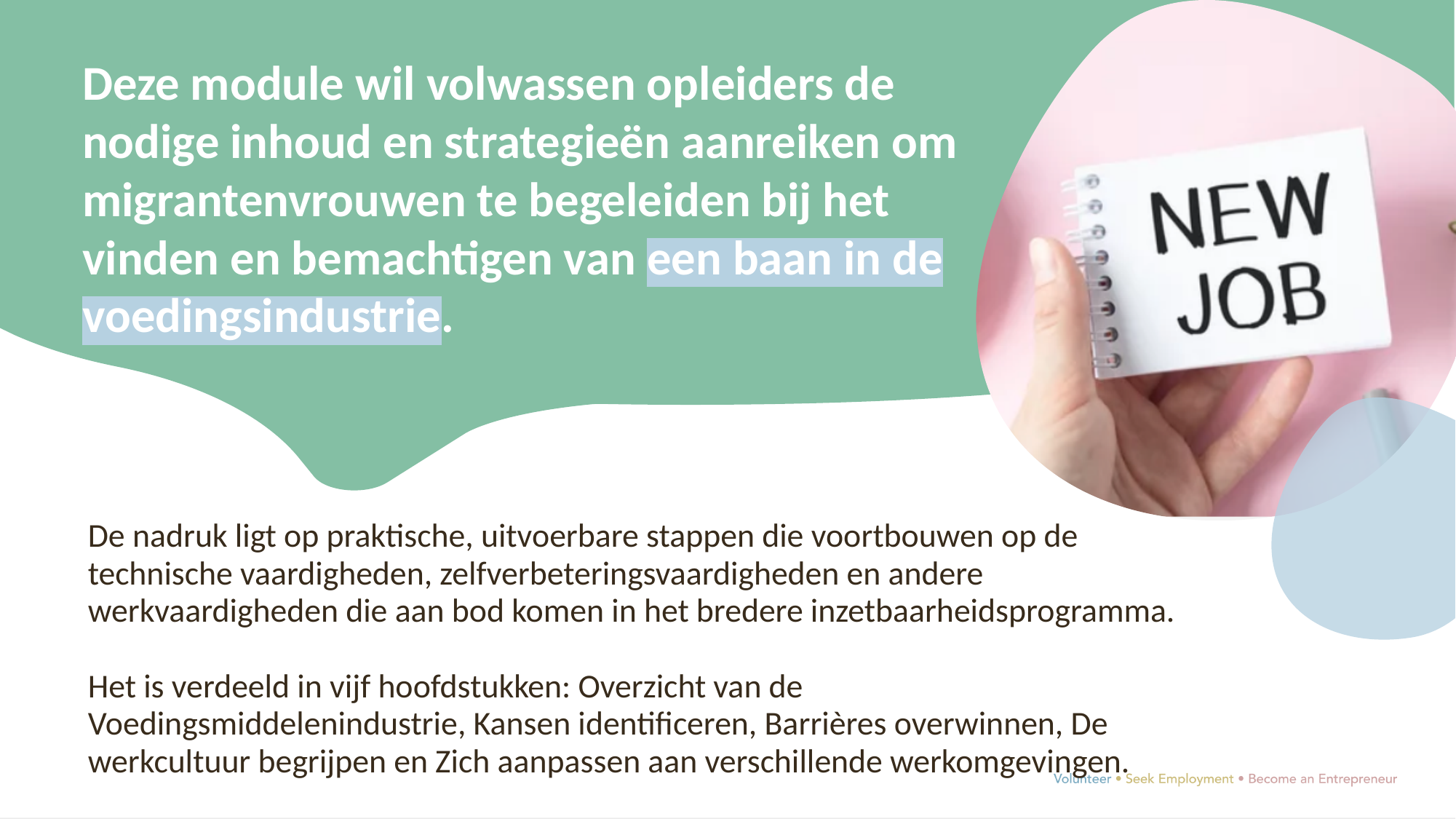

Deze module wil volwassen opleiders de nodige inhoud en strategieën aanreiken om migrantenvrouwen te begeleiden bij het vinden en bemachtigen van een baan in de voedingsindustrie.

De nadruk ligt op praktische, uitvoerbare stappen die voortbouwen op de technische vaardigheden, zelfverbeteringsvaardigheden en andere werkvaardigheden die aan bod komen in het bredere inzetbaarheidsprogramma.

Het is verdeeld in vijf hoofdstukken: Overzicht van de Voedingsmiddelenindustrie, Kansen identificeren, Barrières overwinnen, De werkcultuur begrijpen en Zich aanpassen aan verschillende werkomgevingen.